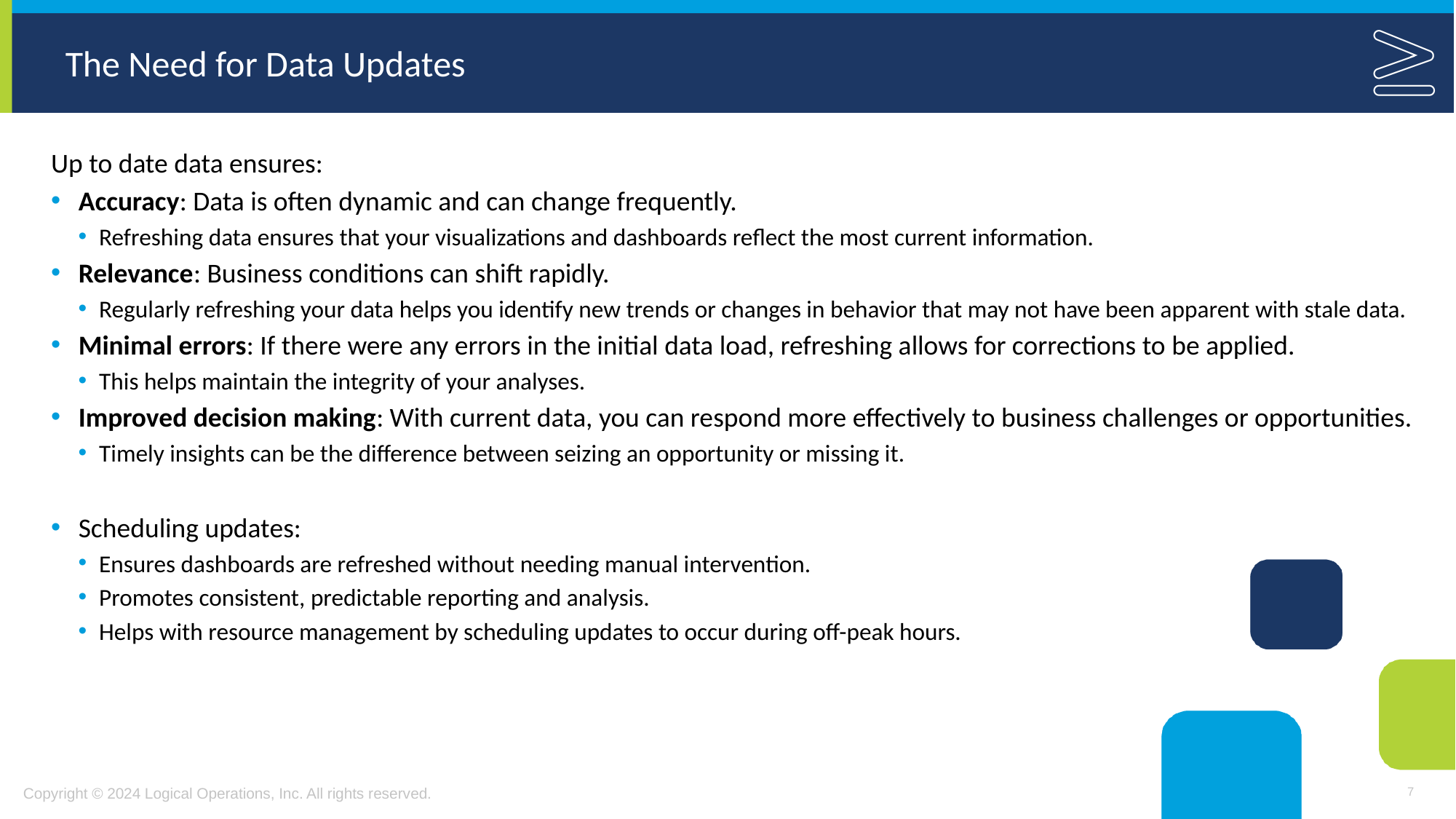

# The Need for Data Updates
Up to date data ensures:
Accuracy: Data is often dynamic and can change frequently.
Refreshing data ensures that your visualizations and dashboards reflect the most current information.
Relevance: Business conditions can shift rapidly.
Regularly refreshing your data helps you identify new trends or changes in behavior that may not have been apparent with stale data.
Minimal errors: If there were any errors in the initial data load, refreshing allows for corrections to be applied.
This helps maintain the integrity of your analyses.
Improved decision making: With current data, you can respond more effectively to business challenges or opportunities.
Timely insights can be the difference between seizing an opportunity or missing it.

Scheduling updates:
Ensures dashboards are refreshed without needing manual intervention.
Promotes consistent, predictable reporting and analysis.
Helps with resource management by scheduling updates to occur during off-peak hours.
7